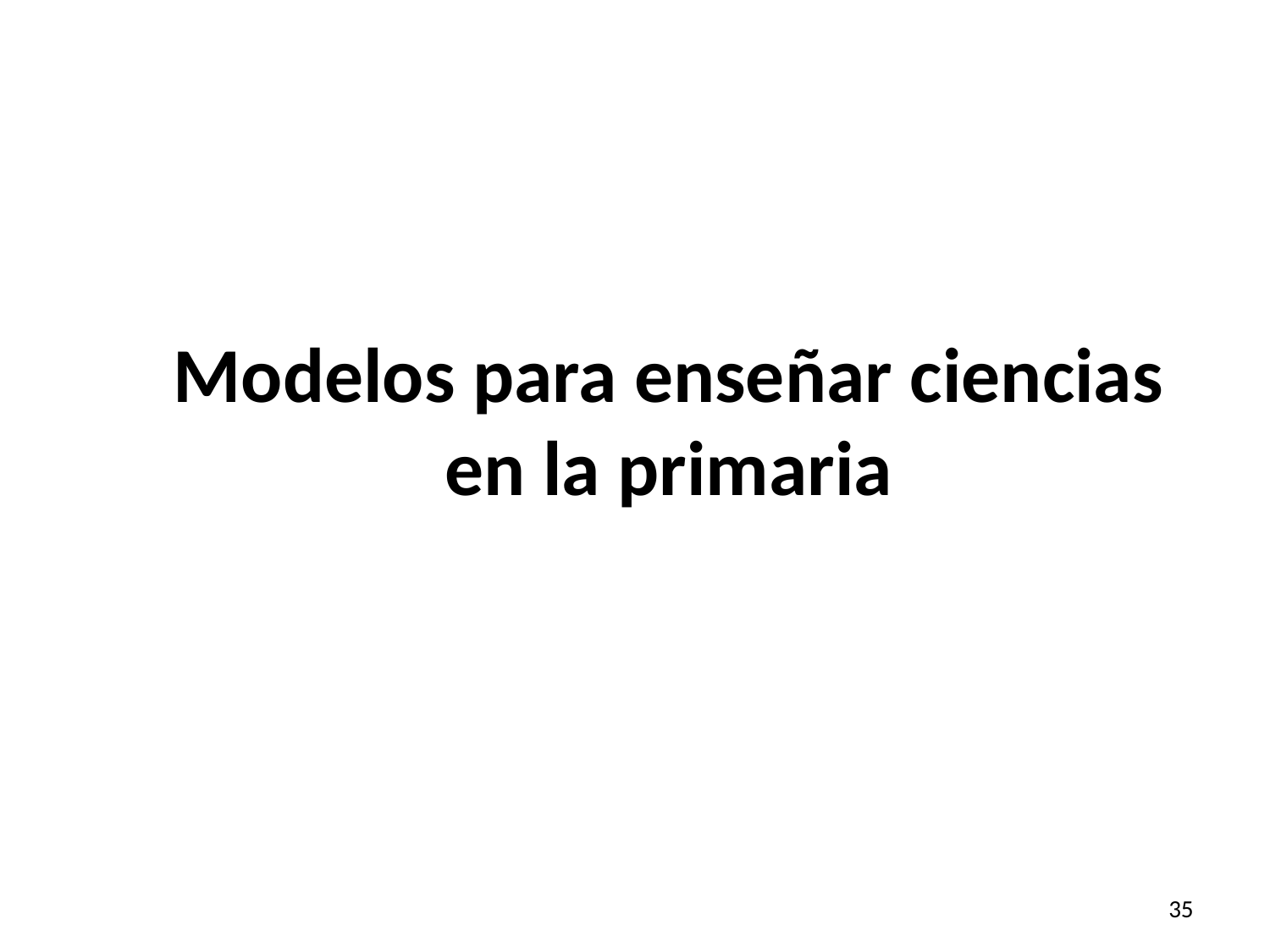

# Modelos para enseñar ciencias en la primaria
35